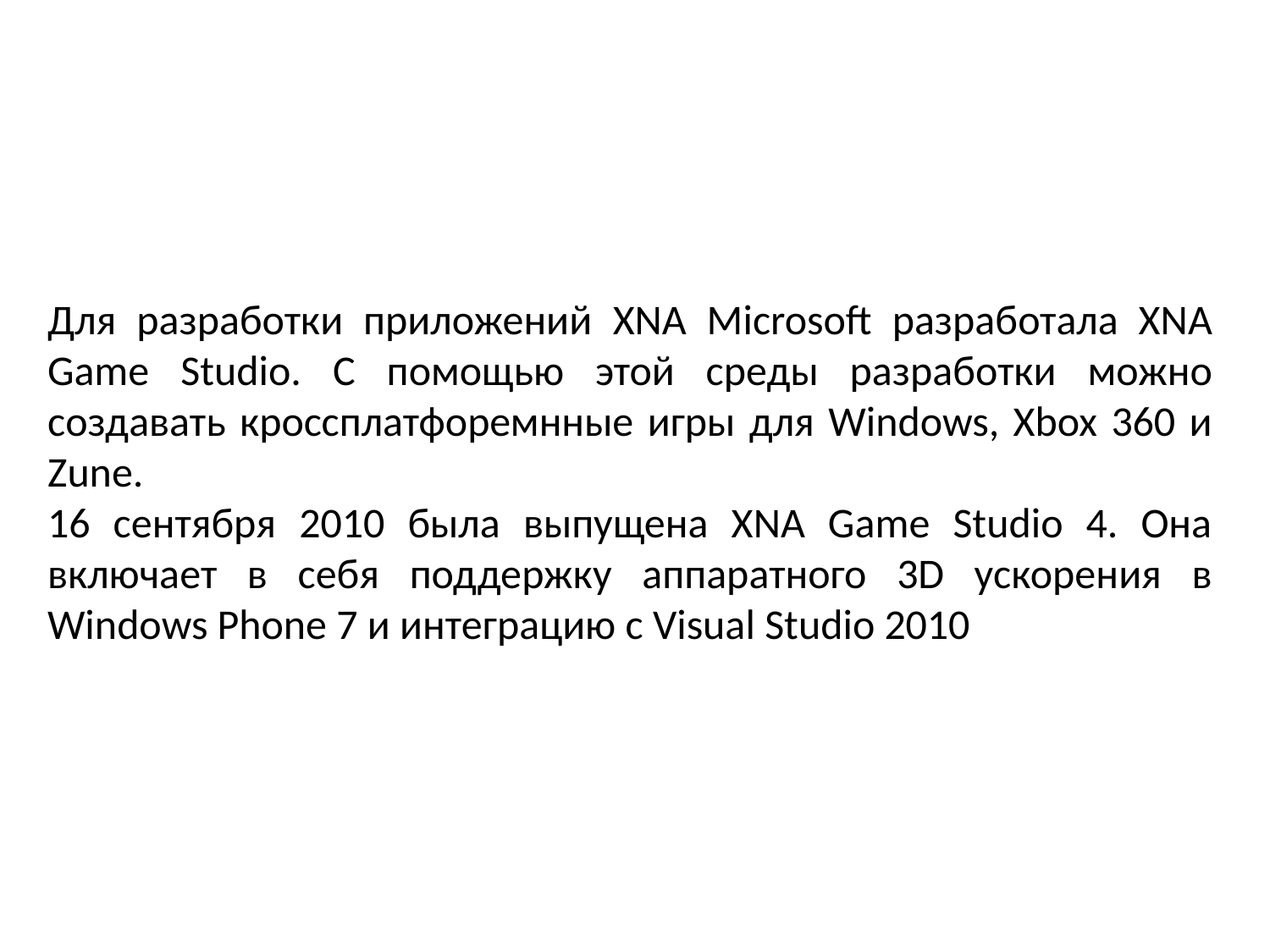

Для разработки приложений XNA Microsoft разработала XNA Game Studio. С помощью этой среды разработки можно создавать кроссплатфоремнные игры для Windows, Xbox 360 и Zune.
16 сентября 2010 была выпущена XNA Game Studio 4. Она включает в себя поддержку аппаратного 3D ускорения в Windows Phone 7 и интеграцию с Visual Studio 2010